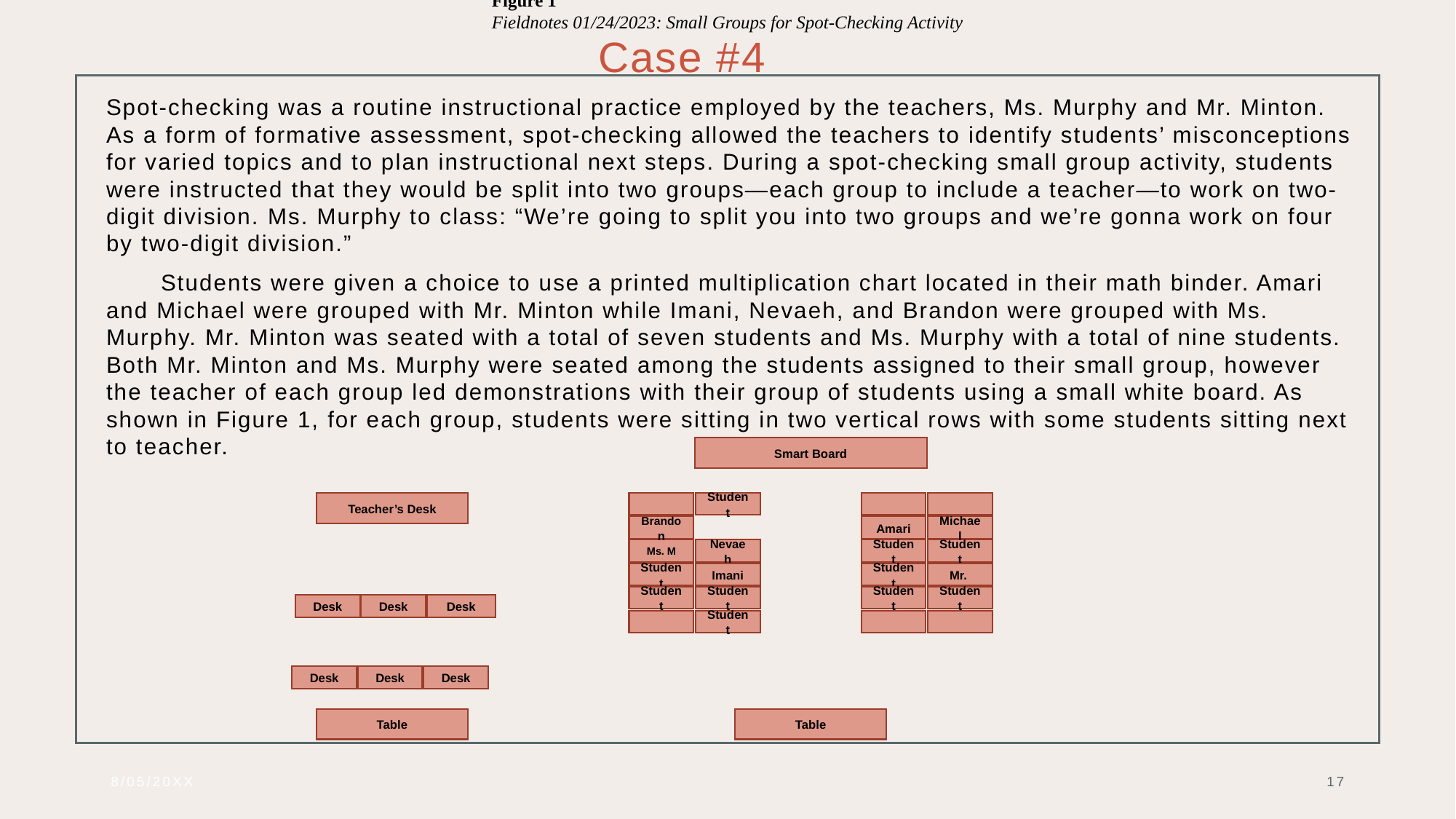

Figure 1
Fieldnotes 01/24/2023: Small Groups for Spot-Checking Activity

# Case #4

Spot-checking was a routine instructional practice employed by the teachers, Ms. Murphy and Mr. Minton. As a form of formative assessment, spot-checking allowed the teachers to identify students’ misconceptions for varied topics and to plan instructional next steps. During a spot-checking small group activity, students were instructed that they would be split into two groups—each group to include a teacher—to work on two-digit division. Ms. Murphy to class: “We’re going to split you into two groups and we’re gonna work on four by two-digit division.”
Students were given a choice to use a printed multiplication chart located in their math binder. Amari and Michael were grouped with Mr. Minton while Imani, Nevaeh, and Brandon were grouped with Ms. Murphy. Mr. Minton was seated with a total of seven students and Ms. Murphy with a total of nine students. Both Mr. Minton and Ms. Murphy were seated among the students assigned to their small group, however the teacher of each group led demonstrations with their group of students using a small white board. As shown in Figure 1, for each group, students were sitting in two vertical rows with some students sitting next to teacher.

Smart Board
Student

Student
Brandon
Ms. M
Nevaeh
Student
Imani
Student
Student

Student
Teacher’s Desk

Amari
Michael
Student
Student
Student
Mr.
Student
Student

Desk
Desk
Desk
Desk
Desk
Desk
Table
Table
8/05/20XX
17